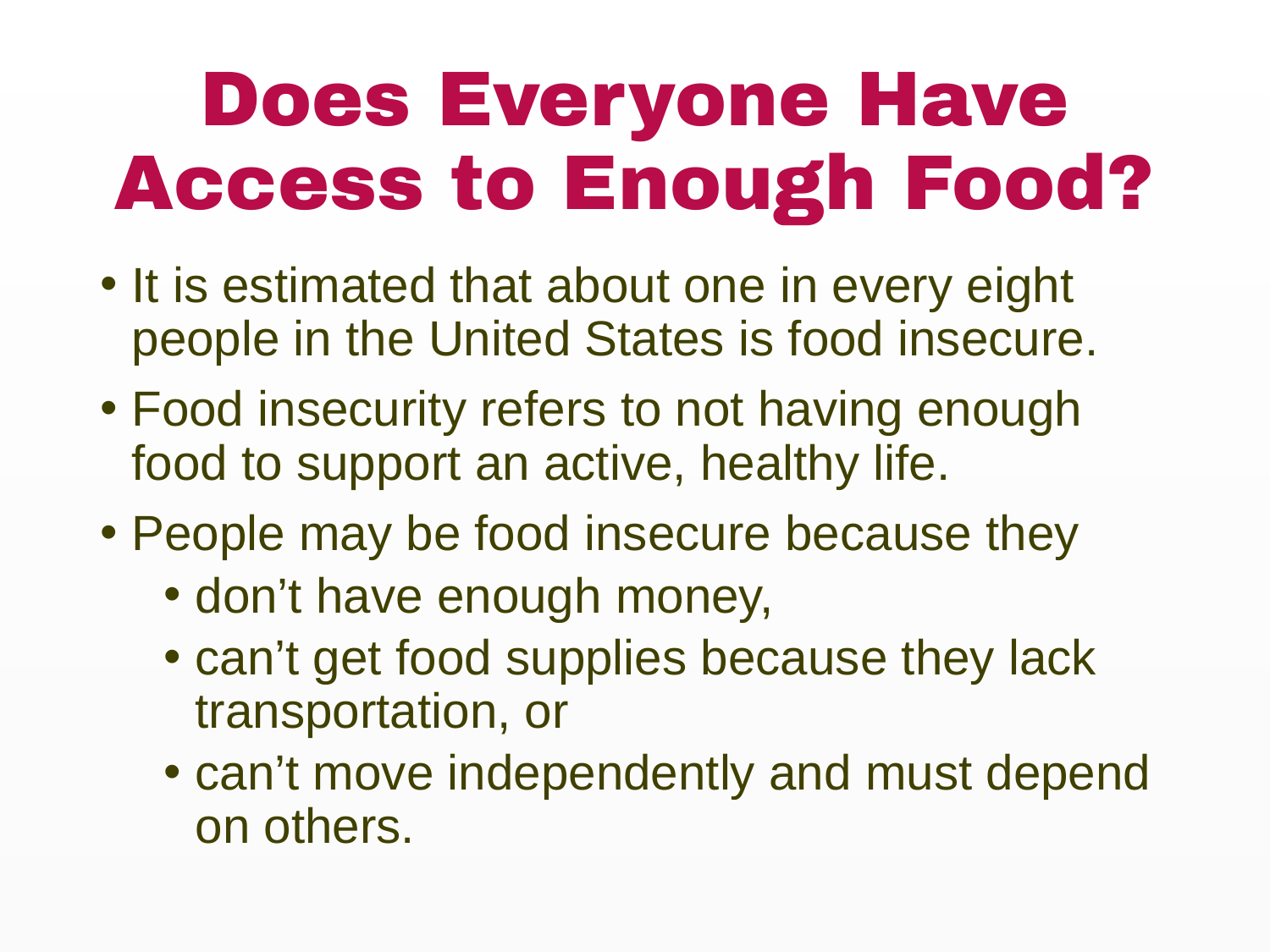

# Does Everyone Have Access to Enough Food?
It is estimated that about one in every eight people in the United States is food insecure.
Food insecurity refers to not having enough food to support an active, healthy life.
People may be food insecure because they
don’t have enough money,
can’t get food supplies because they lack transportation, or
can’t move independently and must depend on others.